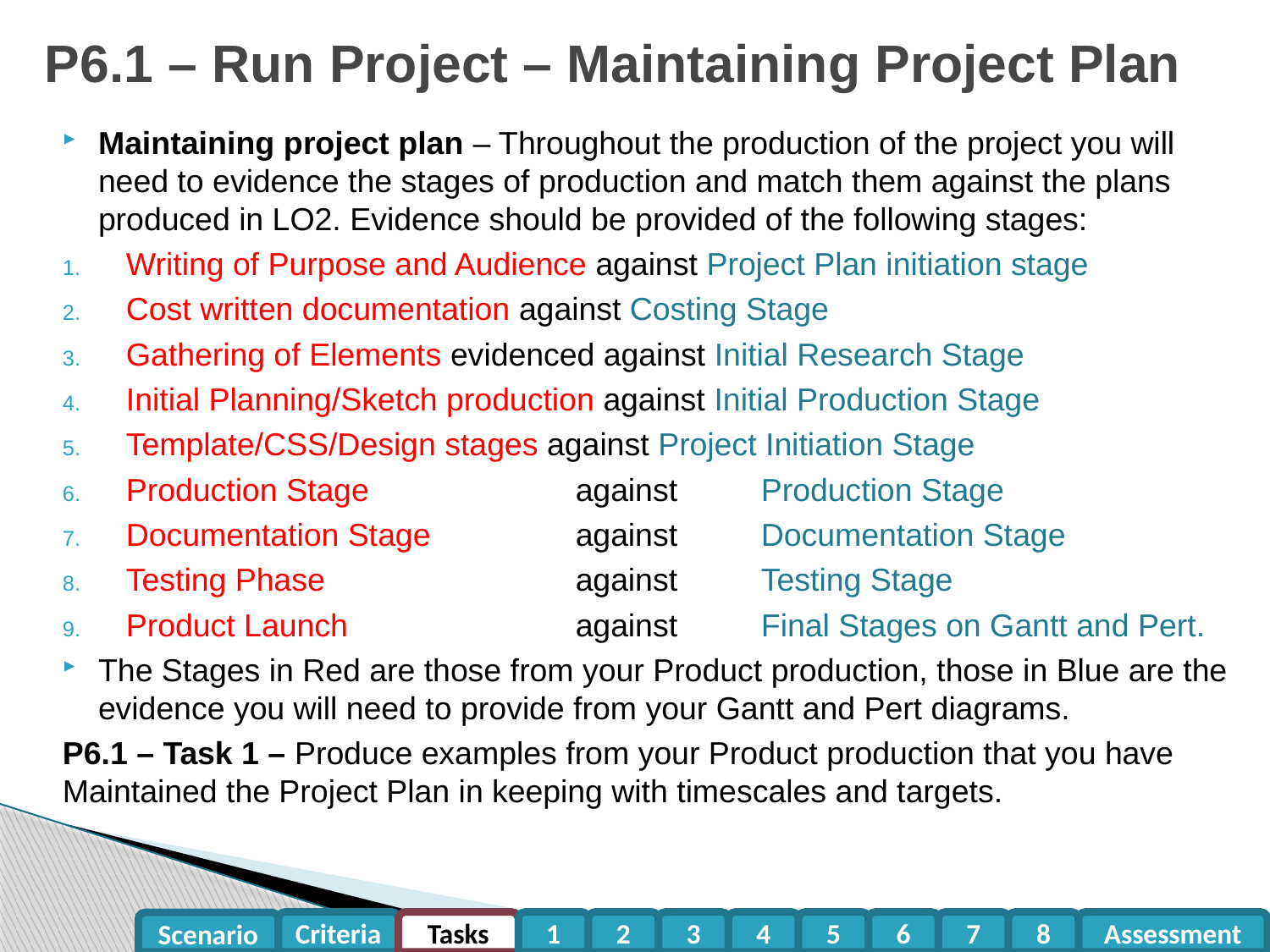

# P6.1 – Run Project – Maintaining Project Plan
Maintaining project plan – Throughout the production of the project you will need to evidence the stages of production and match them against the plans produced in LO2. Evidence should be provided of the following stages:
Writing of Purpose and Audience against Project Plan initiation stage
Cost written documentation against Costing Stage
Gathering of Elements evidenced against Initial Research Stage
Initial Planning/Sketch production against Initial Production Stage
Template/CSS/Design stages against Project Initiation Stage
Production Stage 	against 	Production Stage
Documentation Stage 	against 	Documentation Stage
Testing Phase 	against 	Testing Stage
Product Launch 	against 	Final Stages on Gantt and Pert.
The Stages in Red are those from your Product production, those in Blue are the evidence you will need to provide from your Gantt and Pert diagrams.
P6.1 – Task 1 – Produce examples from your Product production that you have Maintained the Project Plan in keeping with timescales and targets.